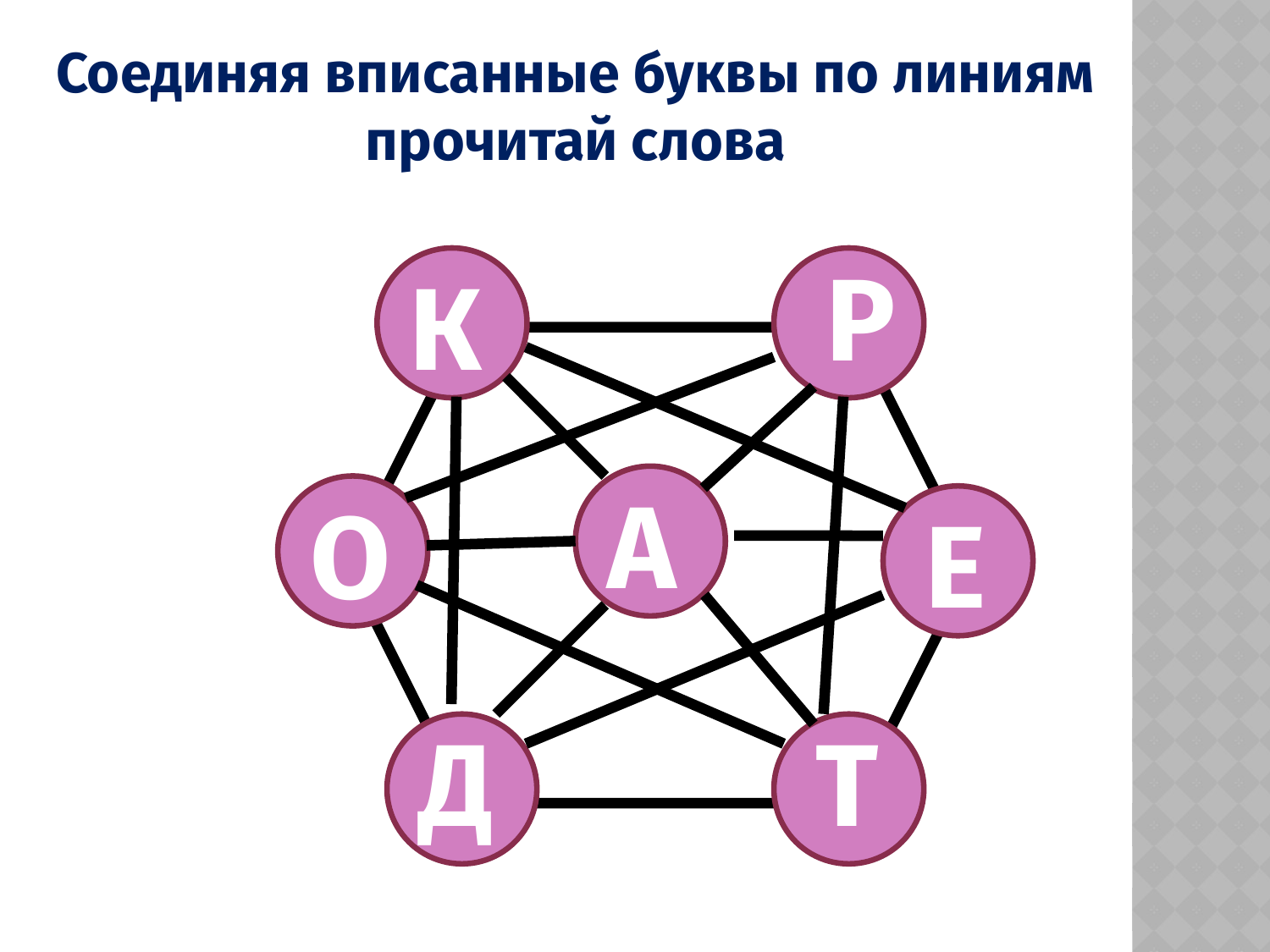

Соединяя вписанные буквы по линиям прочитай слова
Р

К

А

О

Е
Д
Т